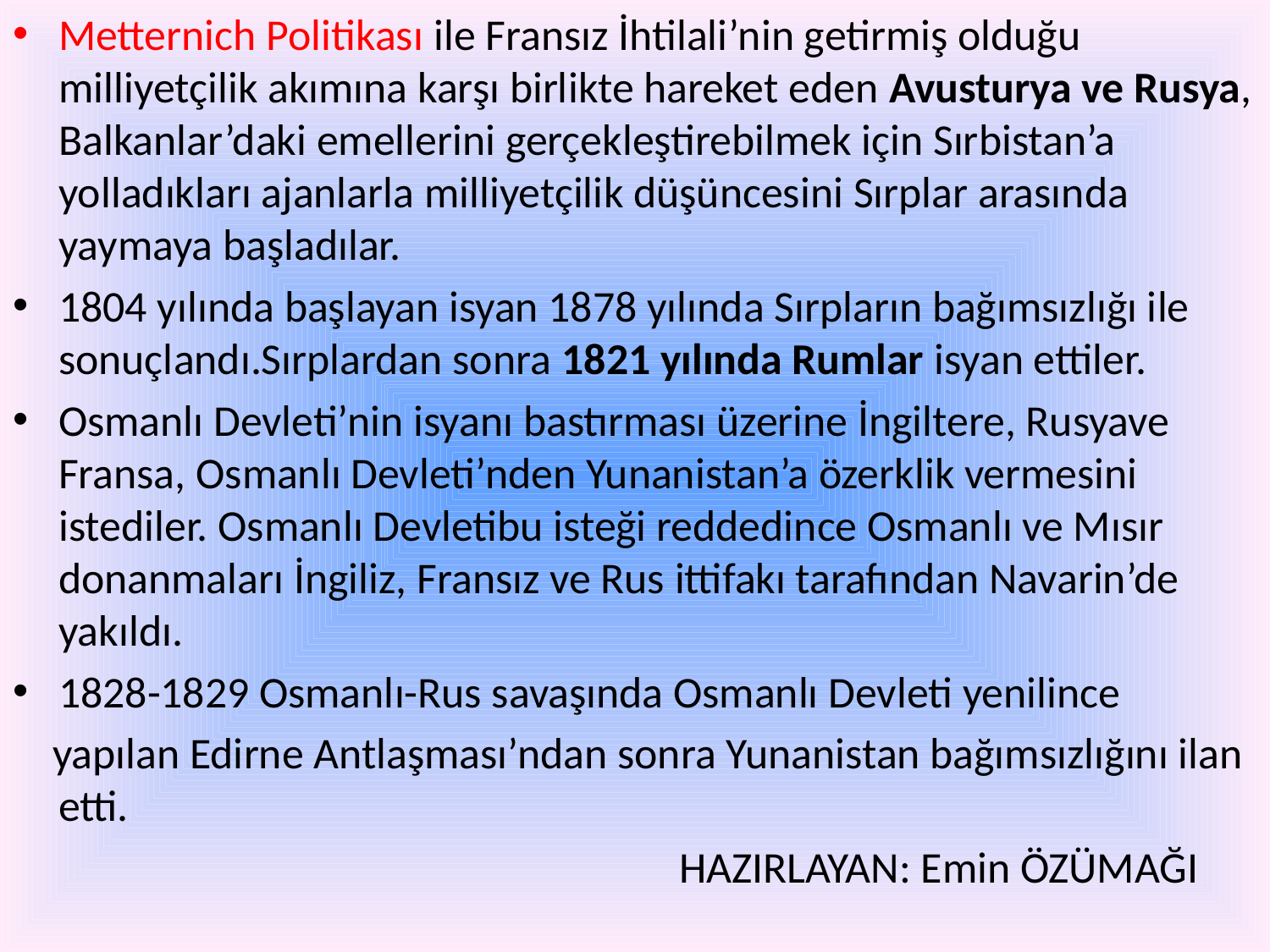

Metternich Politikası ile Fransız İhtilali’nin getirmiş olduğu milliyetçilik akımına karşı birlikte hareket eden Avusturya ve Rusya, Balkanlar’daki emellerini gerçekleştirebilmek için Sırbistan’a yolladıkları ajanlarla milliyetçilik düşüncesini Sırplar arasında yaymaya başladılar.
1804 yılında başlayan isyan 1878 yılında Sırpların bağımsızlığı ile sonuçlandı.Sırplardan sonra 1821 yılında Rumlar isyan ettiler.
Osmanlı Devleti’nin isyanı bastırması üzerine İngiltere, Rusyave Fransa, Osmanlı Devleti’nden Yunanistan’a özerklik vermesini istediler. Osmanlı Devletibu isteği reddedince Osmanlı ve Mısır donanmaları İngiliz, Fransız ve Rus ittifakı tarafından Navarin’de yakıldı.
1828-1829 Osmanlı-Rus savaşında Osmanlı Devleti yenilince
    yapılan Edirne Antlaşması’ndan sonra Yunanistan bağımsızlığını ilan etti.
                                                                   HAZIRLAYAN: Emin ÖZÜMAĞI